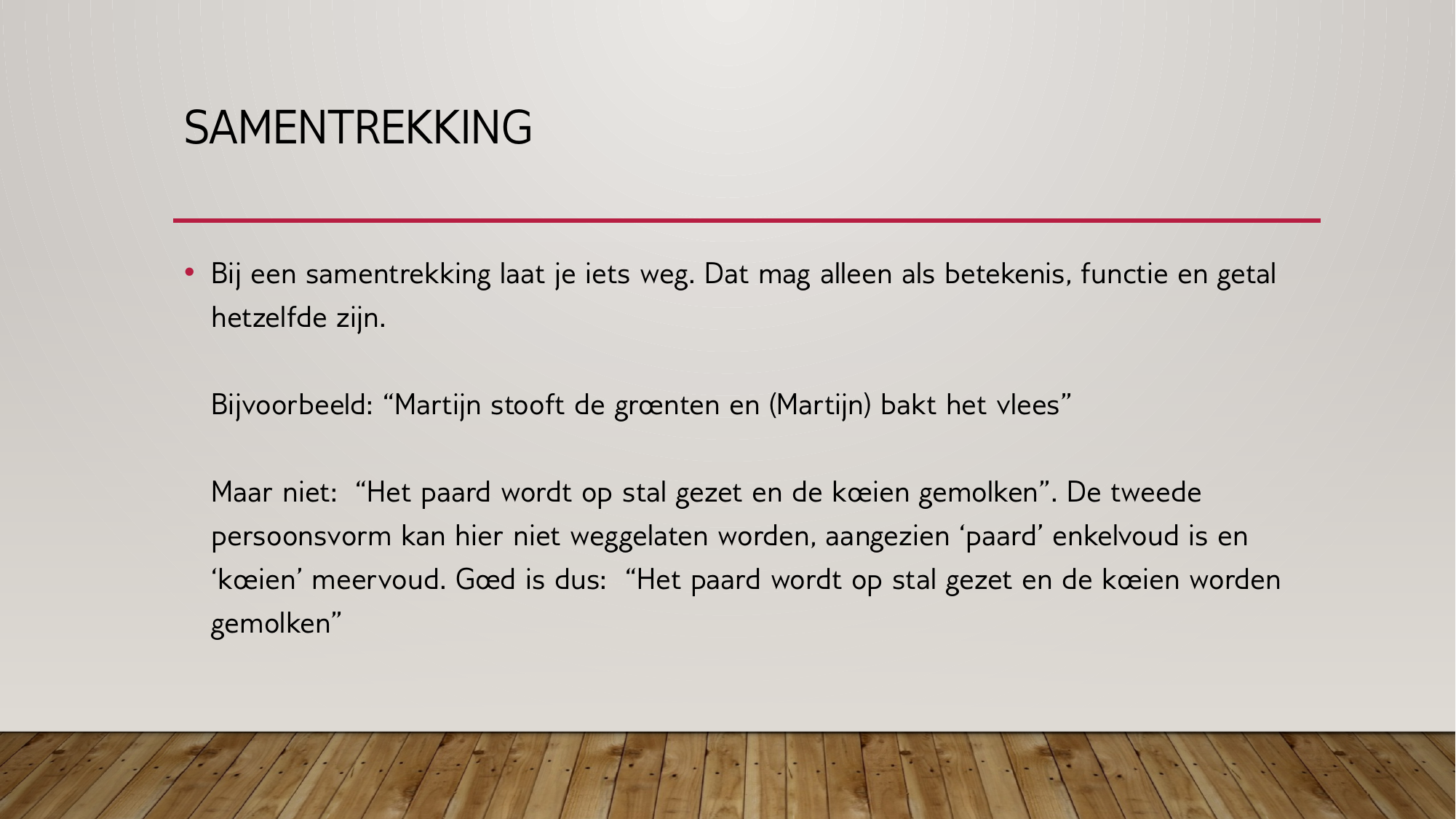

# Samentrekking
Bij een samentrekking laat je iets weg. Dat mag alleen als betekenis, functie en getal hetzelfde zijn.
Bijvoorbeeld: “Martijn stooft de groenten en (Martijn) bakt het vlees”
Maar niet:  “Het paard wordt op stal gezet en de koeien gemolken”. De tweede persoonsvorm kan hier niet weggelaten worden, aangezien ‘paard’ enkelvoud is en ‘koeien’ meervoud. Goed is dus:  “Het paard wordt op stal gezet en de koeien worden gemolken”